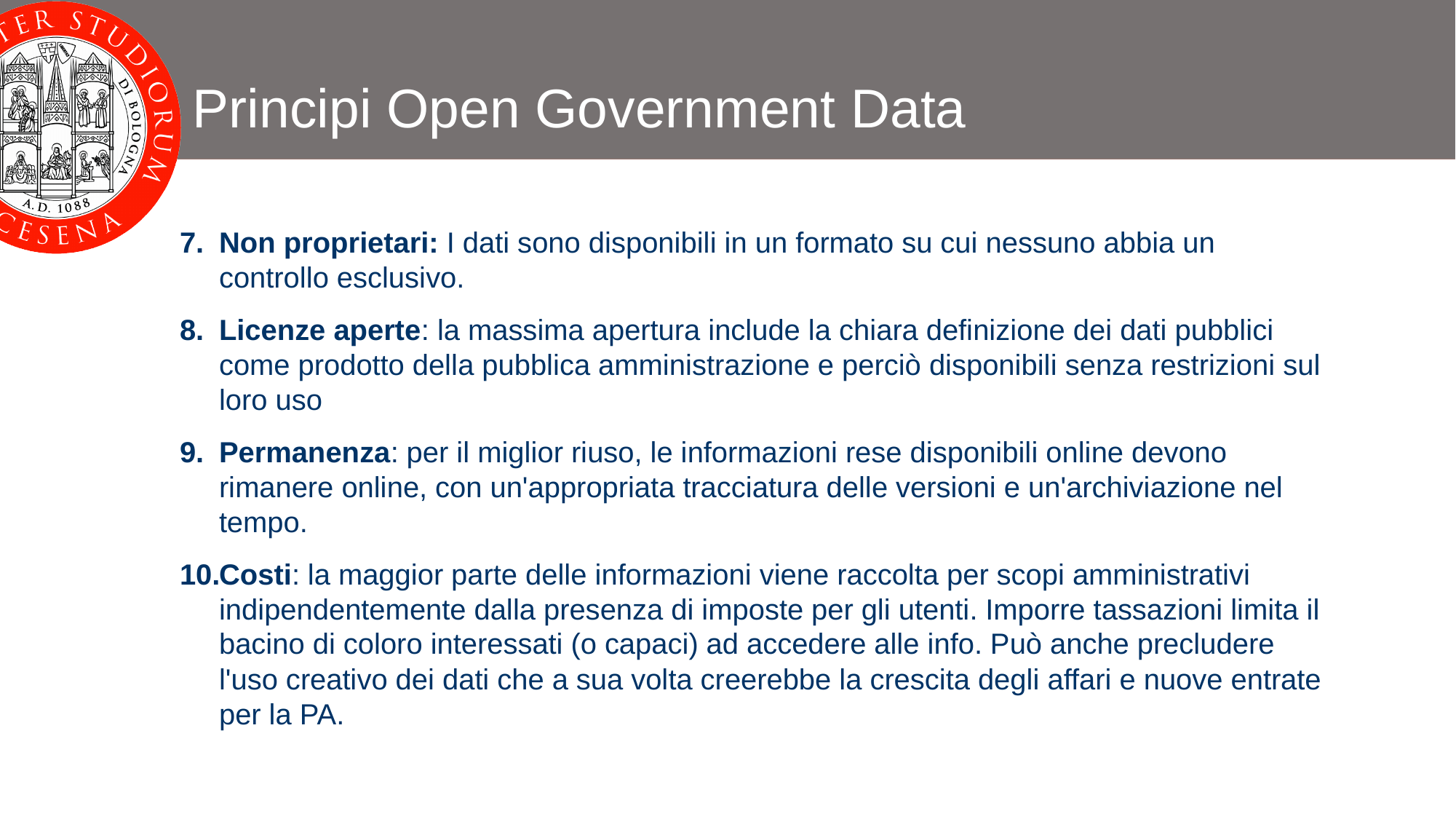

# Principi Open Government Data
Non proprietari: I dati sono disponibili in un formato su cui nessuno abbia un controllo esclusivo.
Licenze aperte: la massima apertura include la chiara definizione dei dati pubblici come prodotto della pubblica amministrazione e perciò disponibili senza restrizioni sul loro uso
Permanenza: per il miglior riuso, le informazioni rese disponibili online devono rimanere online, con un'appropriata tracciatura delle versioni e un'archiviazione nel tempo.
Costi: la maggior parte delle informazioni viene raccolta per scopi amministrativi indipendentemente dalla presenza di imposte per gli utenti. Imporre tassazioni limita il bacino di coloro interessati (o capaci) ad accedere alle info. Può anche precludere l'uso creativo dei dati che a sua volta creerebbe la crescita degli affari e nuove entrate per la PA.